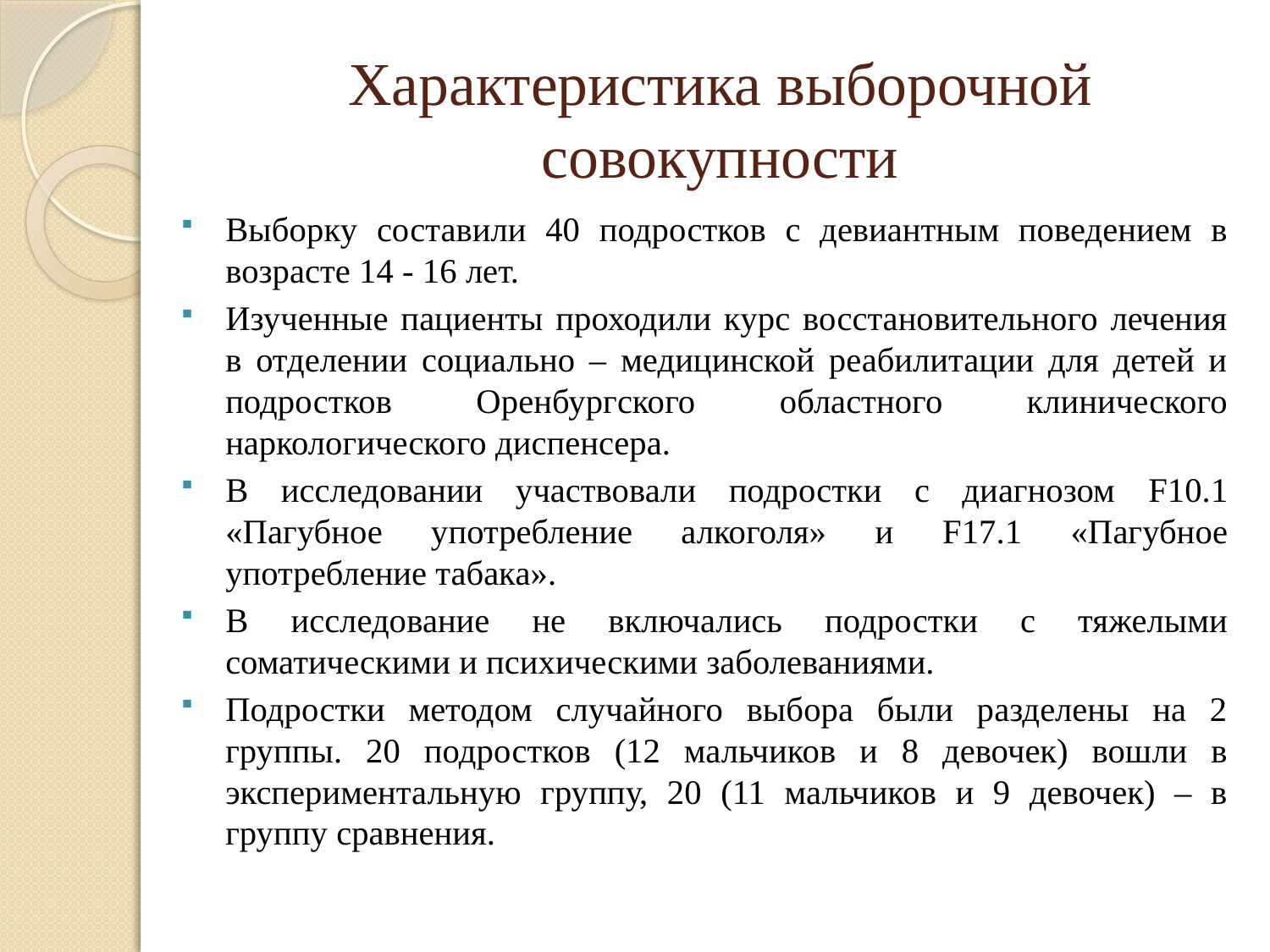

# Характеристика выборочной совокупности
Выборку составили 40 подростков с девиантным поведением в возрасте 14 - 16 лет.
Изученные пациенты проходили курс восстановительного лечения в отделении социально – медицинской реабилитации для детей и подростков Оренбургского областного клинического наркологического диспенсера.
В исследовании участвовали подростки с диагнозом F10.1 «Пагубное употребление алкоголя» и F17.1 «Пагубное употребление табака».
В исследование не включались подростки с тяжелыми соматическими и психическими заболеваниями.
Подростки методом случайного выбора были разделены на 2 группы. 20 подростков (12 мальчиков и 8 девочек) вошли в экспериментальную группу, 20 (11 мальчиков и 9 девочек) – в группу сравнения.